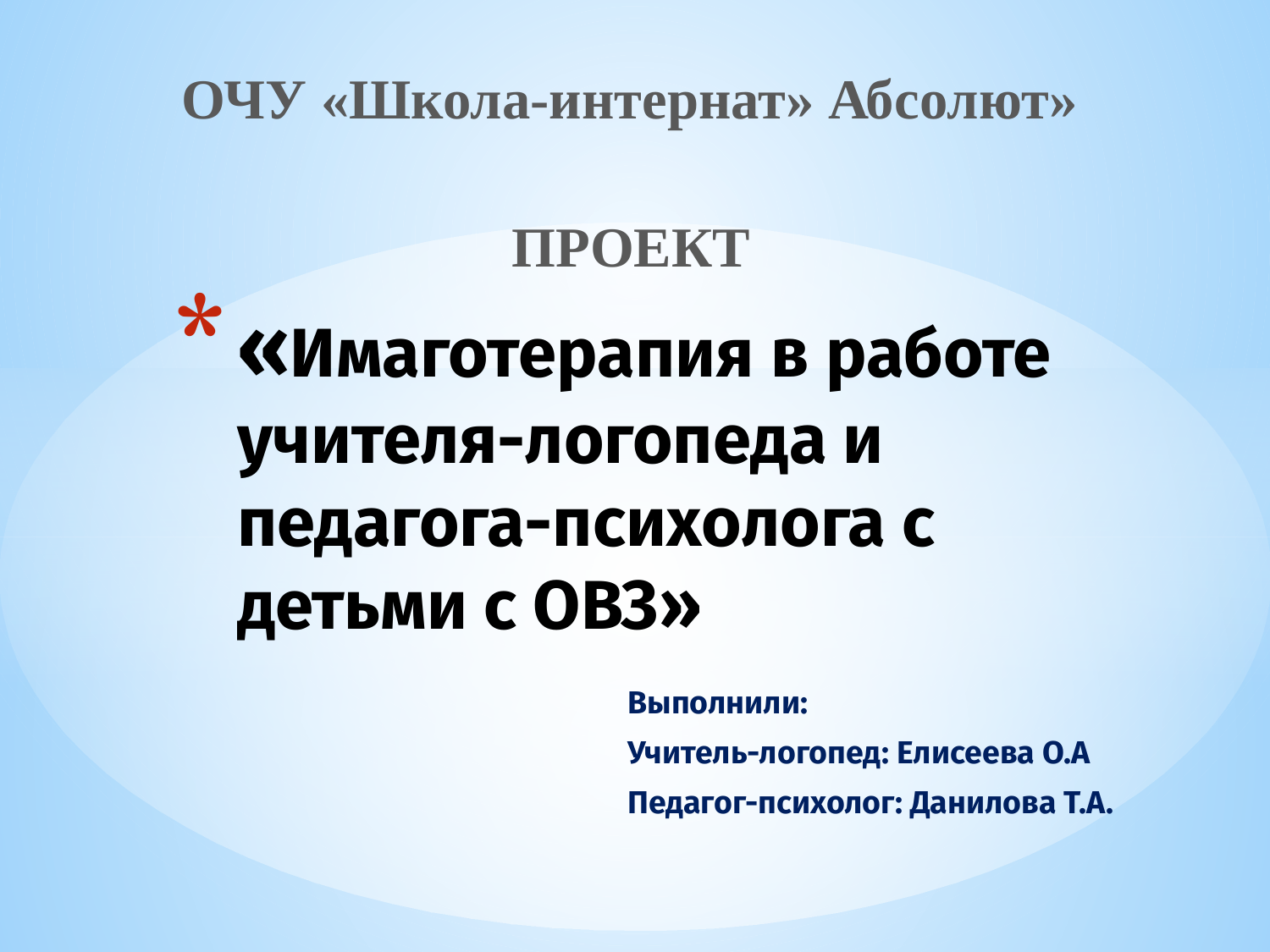

ОЧУ «Школа-интернат» Абсолют»
ПРОЕКТ
# «Имаготерапия в работе учителя-логопеда и педагога-психолога с детьми с ОВЗ»
Выполнили:
Учитель-логопед: Елисеева О.А
Педагог-психолог: Данилова Т.А.